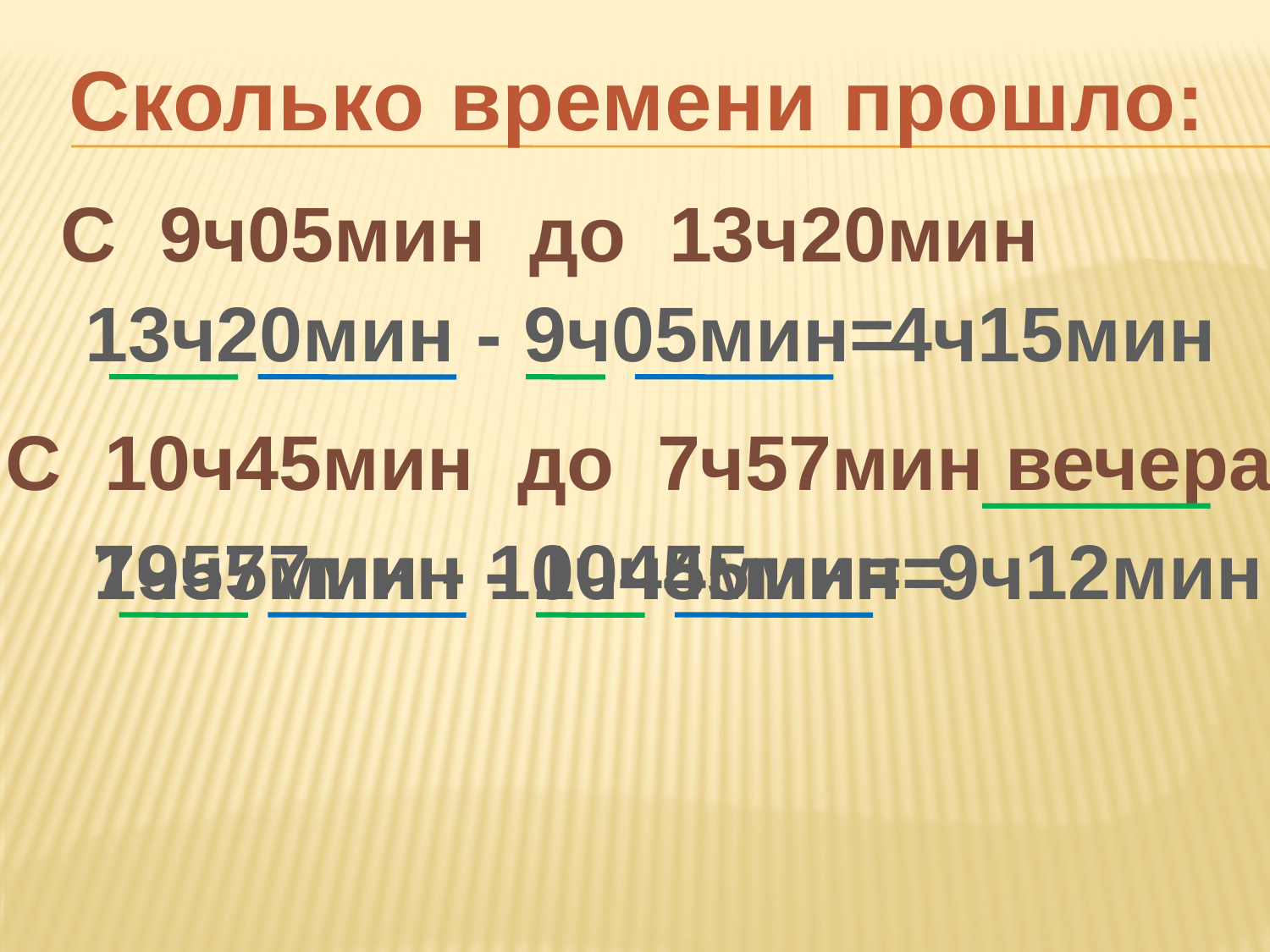

Сколько времени прошло:
С  9ч05мин  до  13ч20мин
13ч20мин - 9ч05мин=
4ч15мин
С  10ч45мин  до  7ч57мин вечера
7ч57мин - 10ч45мин=
19ч57мин - 10ч45мин=
9ч12мин